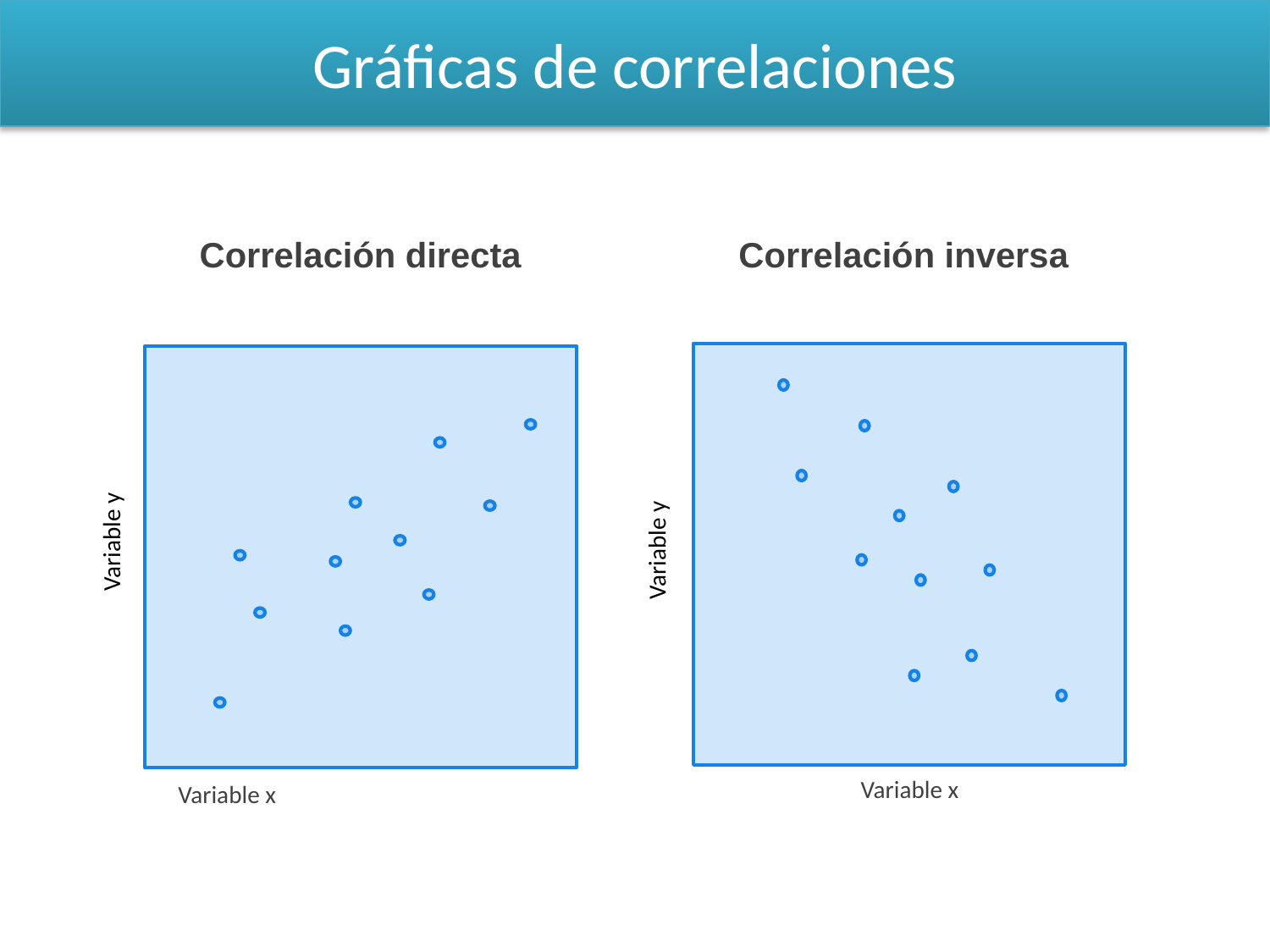

# Gráficas de correlaciones

Correlación directa
Correlación inversa

Variable y

Variable y

Variable x
Variable x